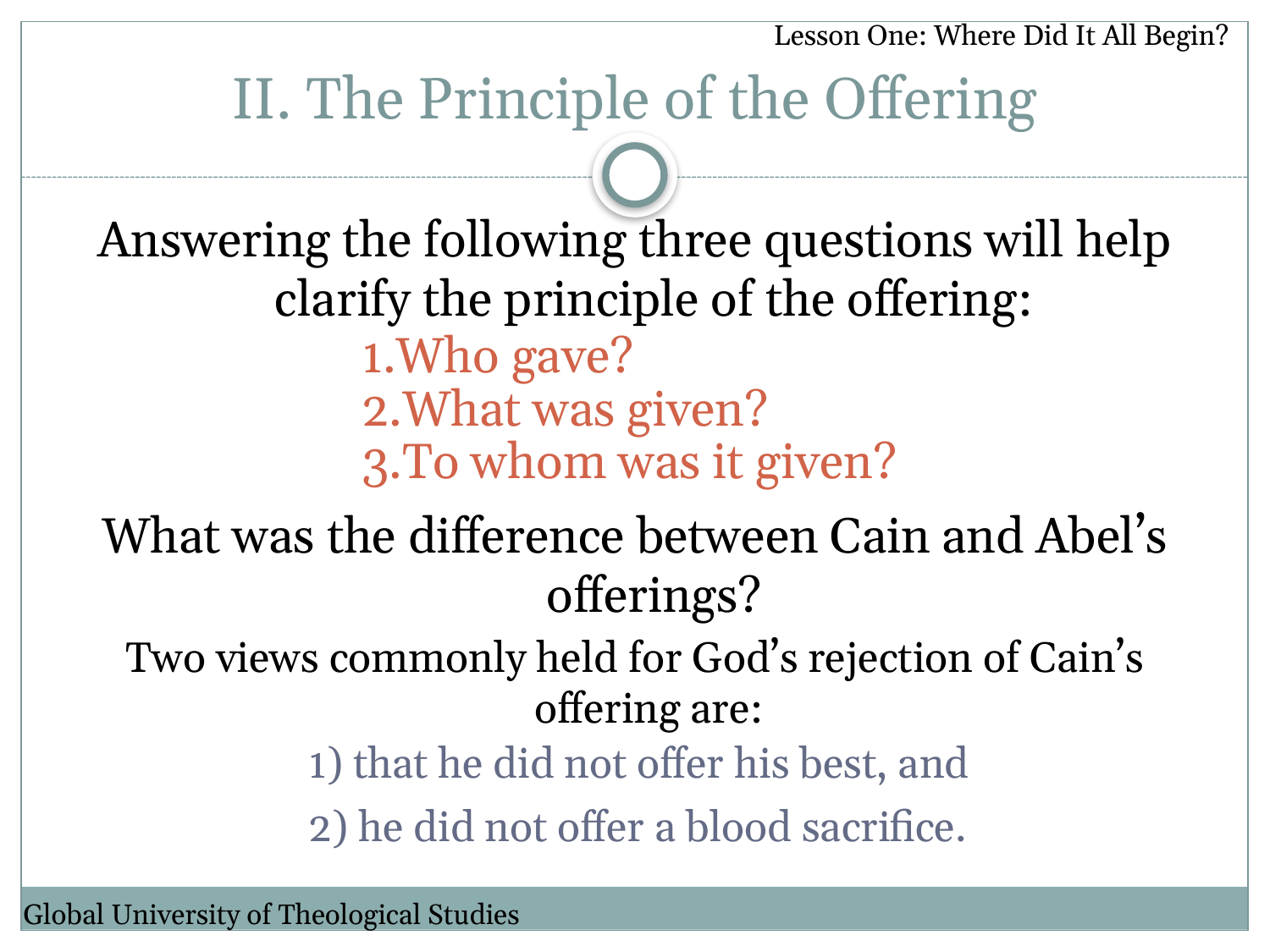

Lesson One: Where Did It All Begin?
# II. The Principle of the Offering
Answering the following three questions will help clarify the principle of the offering:
1.Who gave?
2.What was given?
3.To whom was it given?
What was the difference between Cain and Abel’s offerings?
Two views commonly held for God’s rejection of Cain’s offering are:
1) that he did not offer his best, and
2) he did not offer a blood sacrifice.
Global University of Theological Studies